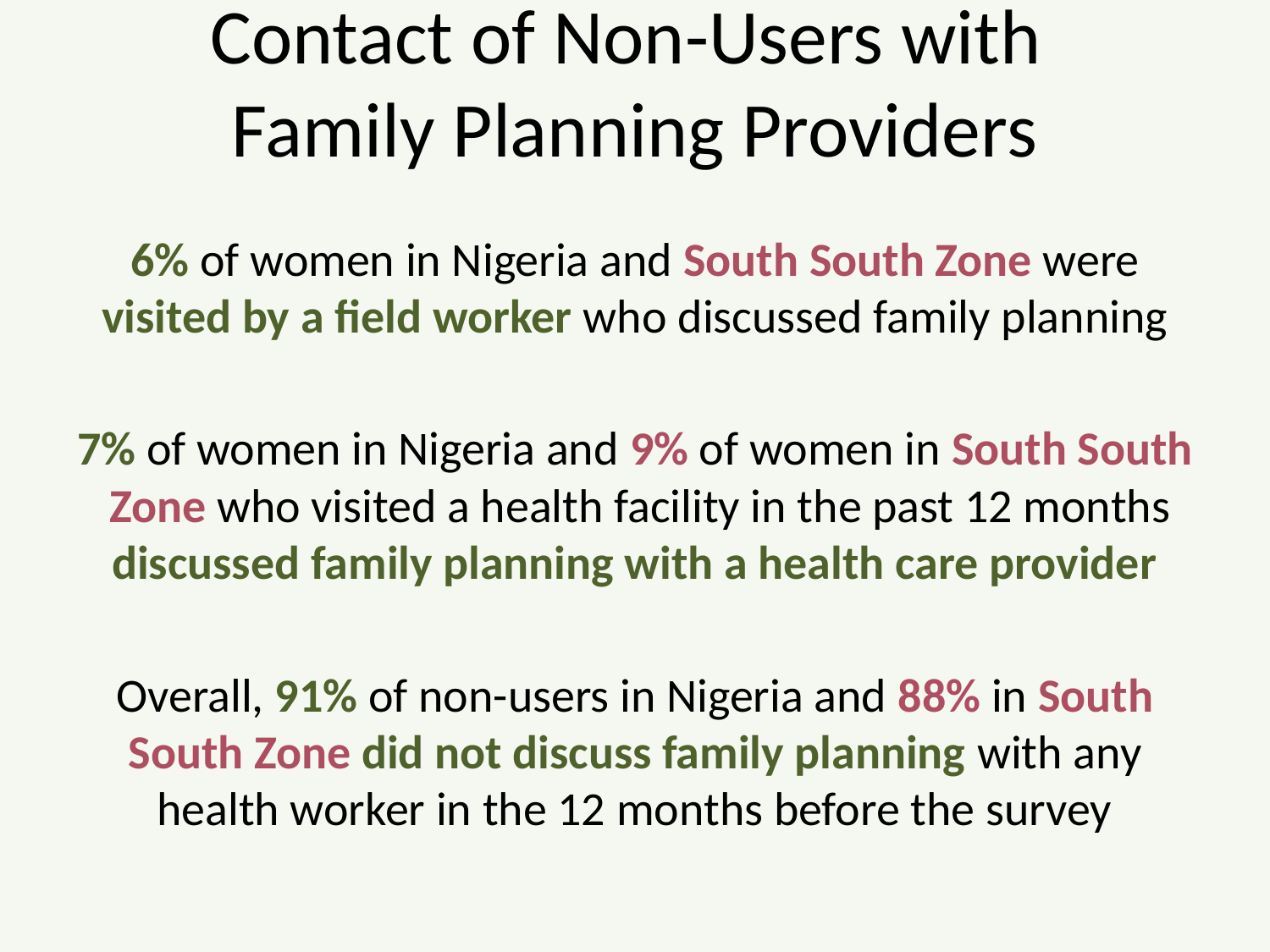

# Contact of Non-Users with Family Planning Providers
6% of women in Nigeria and South South Zone were visited by a field worker who discussed family planning

7% of women in Nigeria and 9% of women in South South  Zone who visited a health facility in the past 12 months discussed family planning with a health care provider

Overall, 91% of non-users in Nigeria and 88% in South South Zone did not discuss family planning with any health worker in the 12 months before the survey